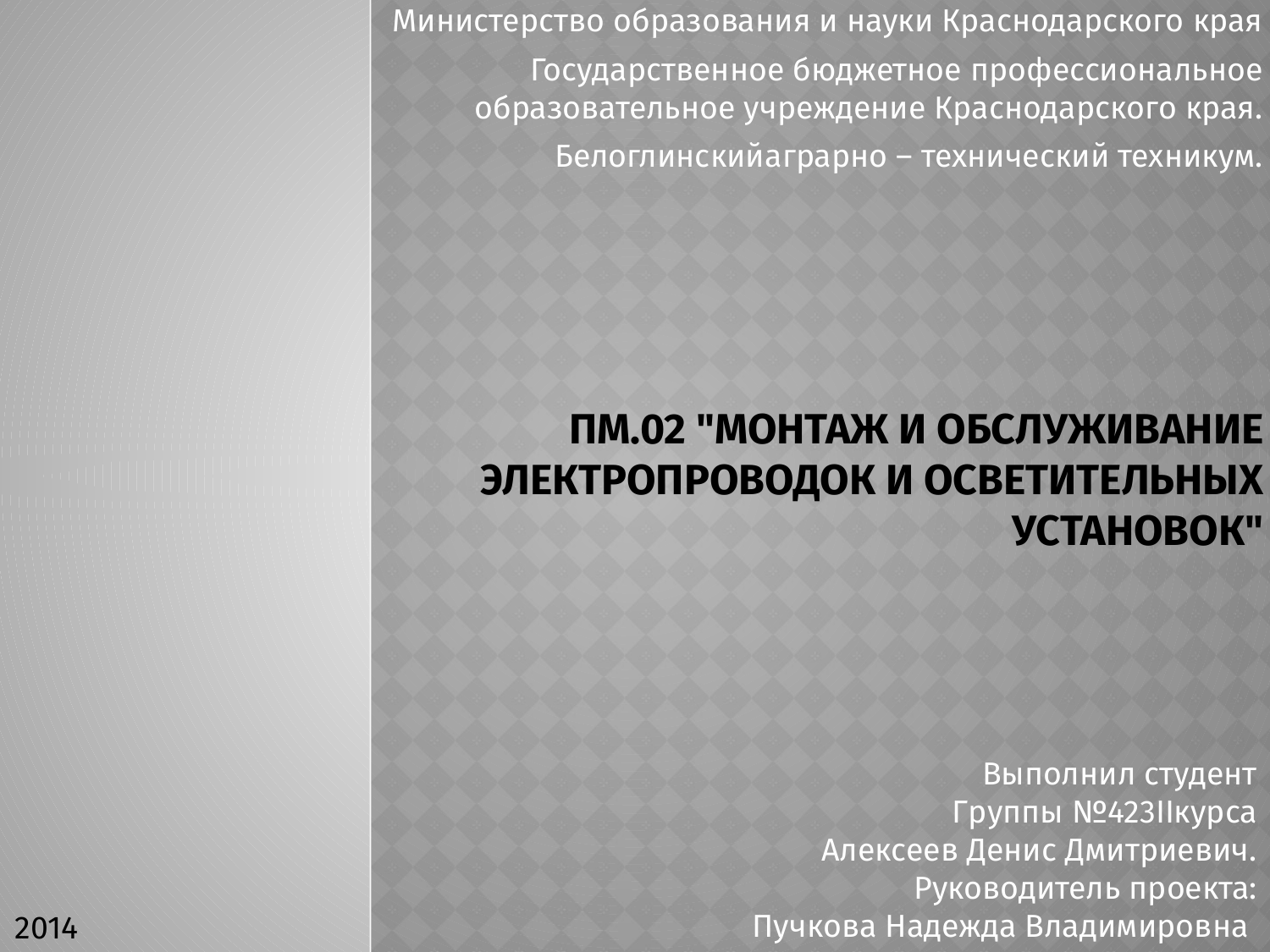

Министерство образования и науки Краснодарского края
Государственное бюджетное профессиональное образовательное учреждение Краснодарского края.
Белоглинскийаграрно – технический техникум.

# ПМ.02 "Монтаж и обслуживание электропроводок и осветительных установок"
Выполнил студент
Группы №423IIкурса
Алексеев Денис Дмитриевич.
Руководитель проекта:
Пучкова Надежда Владимировна
2014